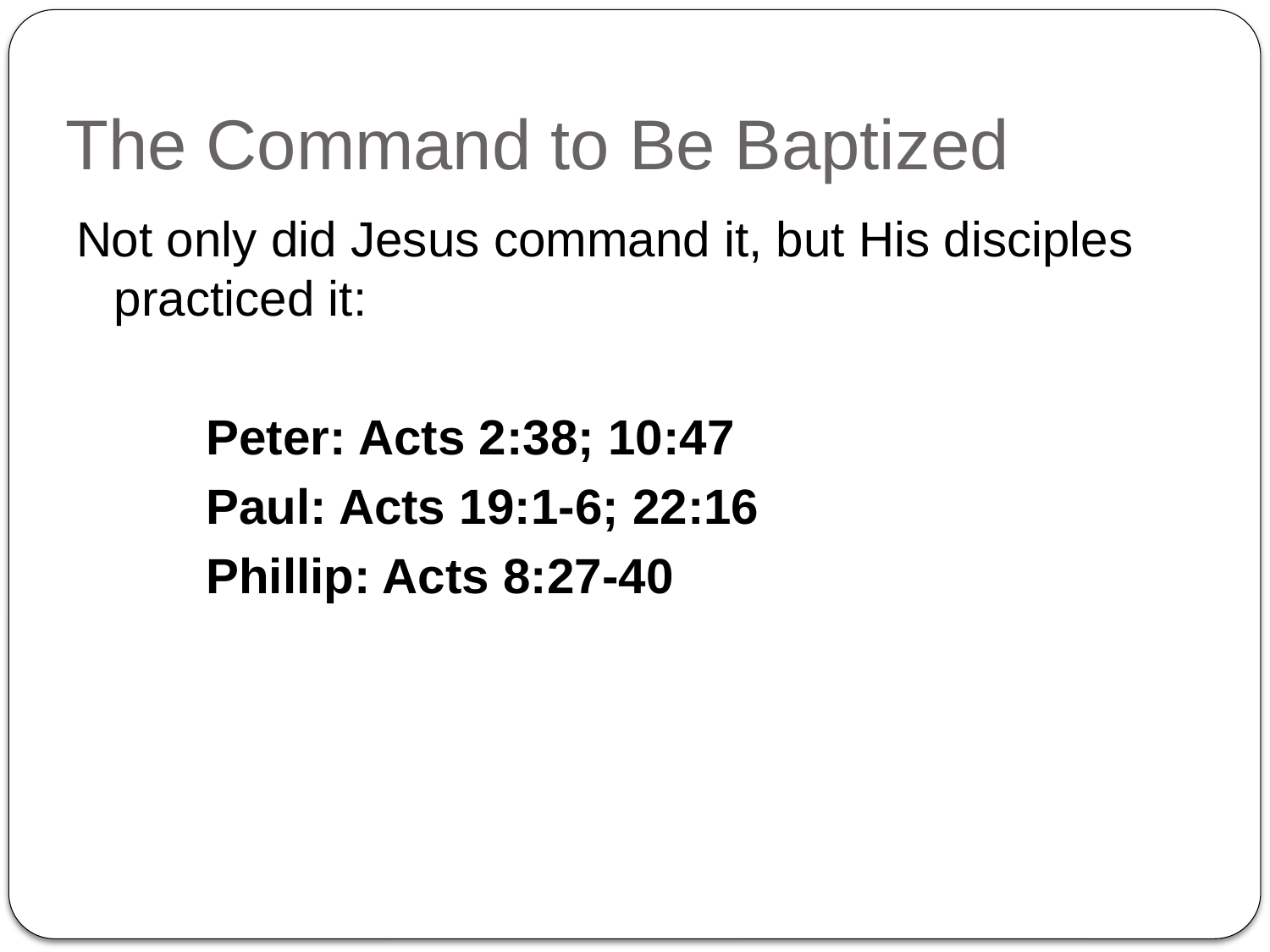

# The Command to Be Baptized
Not only did Jesus command it, but His disciples practiced it:

Peter: Acts 2:38; 10:47
Paul: Acts 19:1-6; 22:16
Phillip: Acts 8:27-40